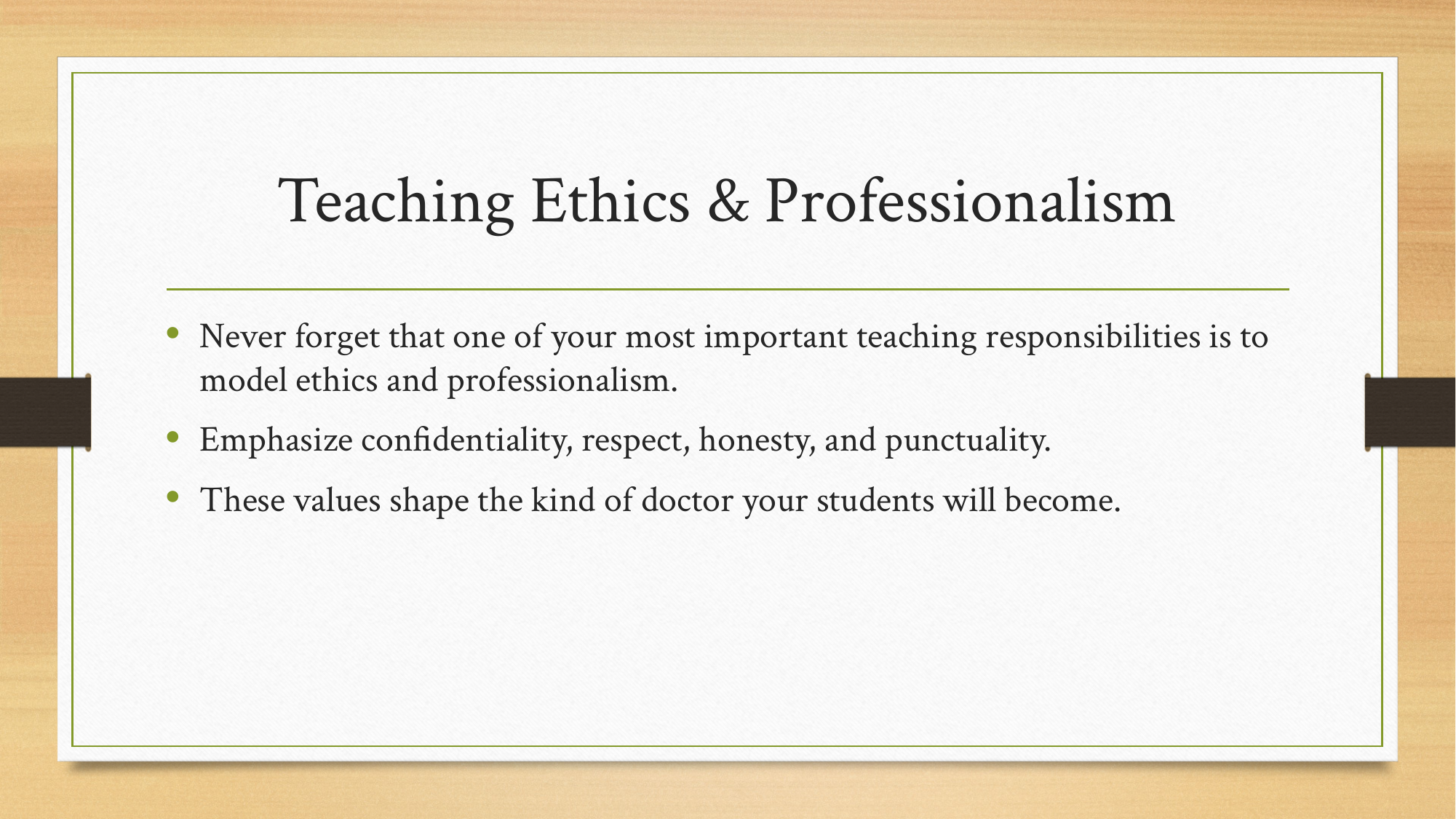

# Teaching Ethics & Professionalism
Never forget that one of your most important teaching responsibilities is to model ethics and professionalism.
Emphasize confidentiality, respect, honesty, and punctuality.
These values shape the kind of doctor your students will become.